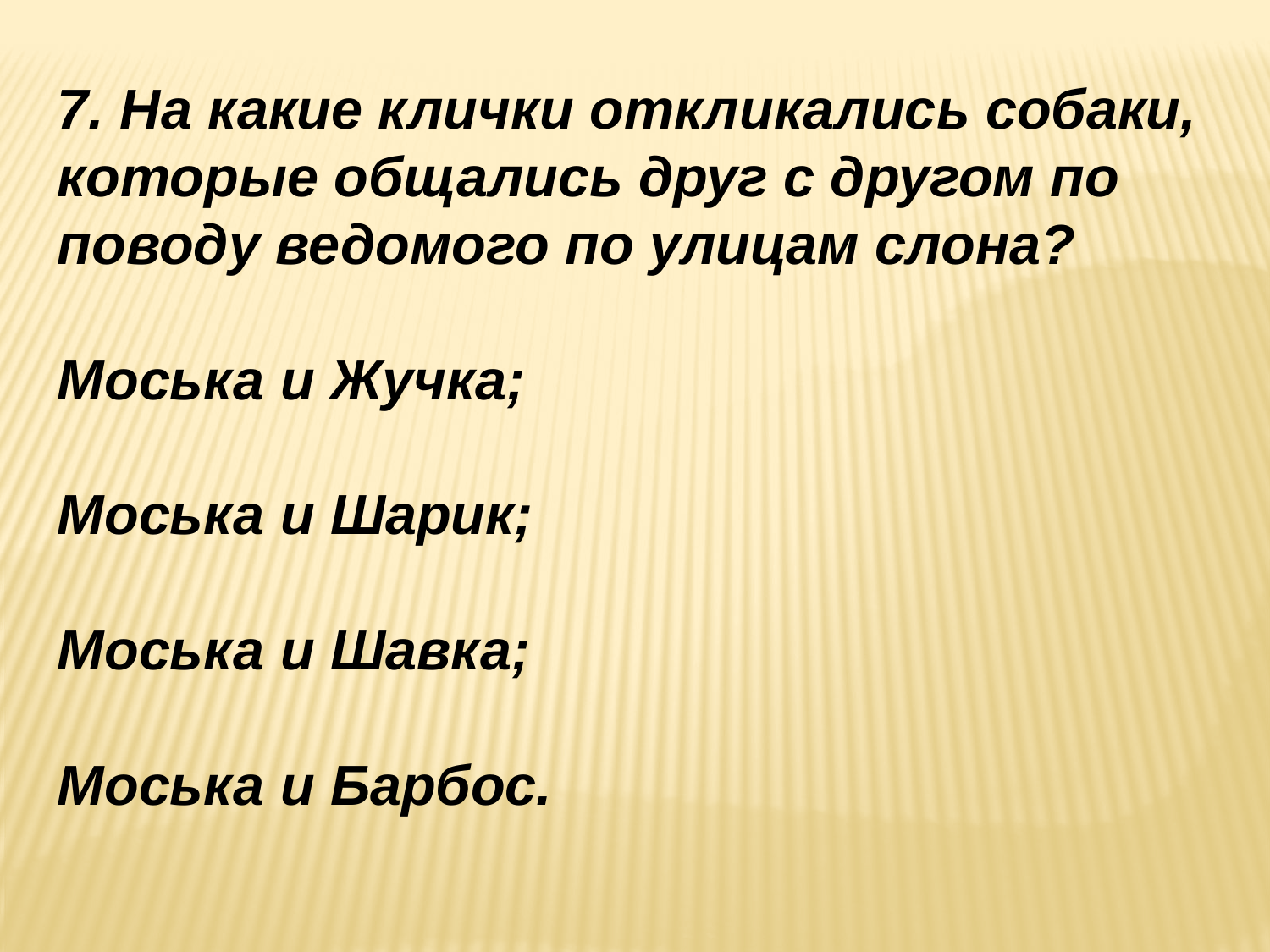

7. На какие клички откликались собаки, которые общались друг с другом по поводу ведомого по улицам слона?

Моська и Жучка;

Моська и Шарик;

Моська и Шавка;

Моська и Барбос.